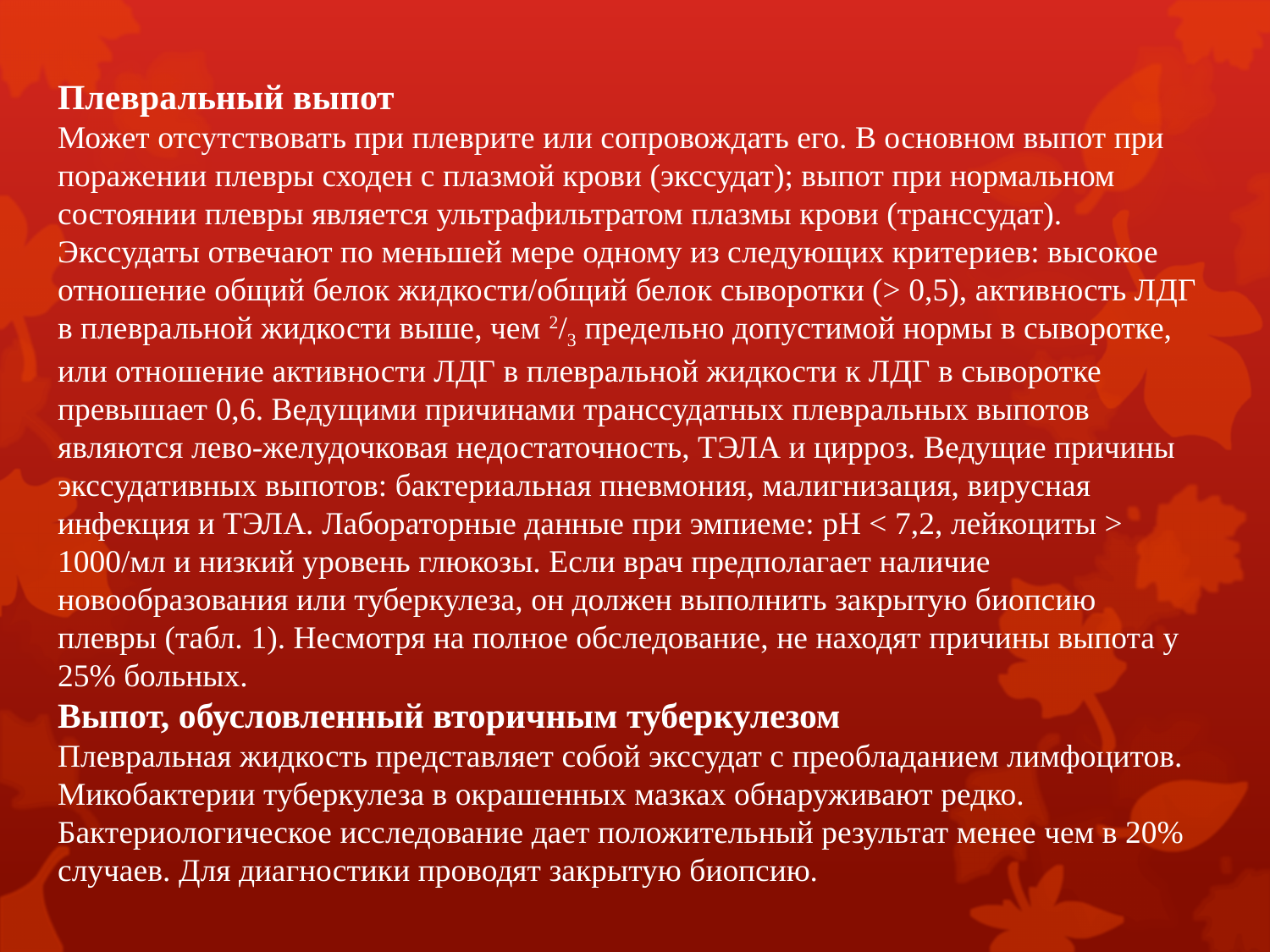

# Плевральный выпот Может отсутствовать при плеврите или сопровождать его. В основном выпот при поражении плевры сходен с плазмой крови (экссудат); выпот при нормальном состоянии плевры является ультрафильтратом плазмы крови (транссудат). Экссудаты отвечают по меньшей мере одному из следующих критериев: высокое отношение общий белок жидкости/общий белок сыворотки (> 0,5), активность ЛДГ в плевральной жидкости выше, чем 2/3 предельно допустимой нормы в сыворотке, или отношение активности ЛДГ в плевральной жидкости к ЛДГ в сыворотке превышает 0,6. Ведущими причинами транссудатных плевральных выпотов являются лево-желудочковая недостаточность, ТЭЛА и цирроз. Ведущие причины экссудативных выпотов: бактериальная пневмония, малигнизация, вирусная инфекция и ТЭЛА. Лабораторные данные при эмпиеме: рН < 7,2, лейкоциты > 1000/мл и низкий уровень глюкозы. Если врач предполагает наличие новообразования или туберкулеза, он должен выполнить закрытую биопсию плевры (табл. 1). Несмотря на полное обследование, не находят причины выпота у 25% больных. Выпот, обусловленный вторичным туберкулезом Плевральная жидкость представляет собой экссудат с преобладанием лимфоцитов. Микобактерии туберкулеза в окрашенных мазках обнаруживают редко. Бактериологическое исследование дает положительный результат менее чем в 20% случаев. Для диагностики проводят закрытую биопсию.